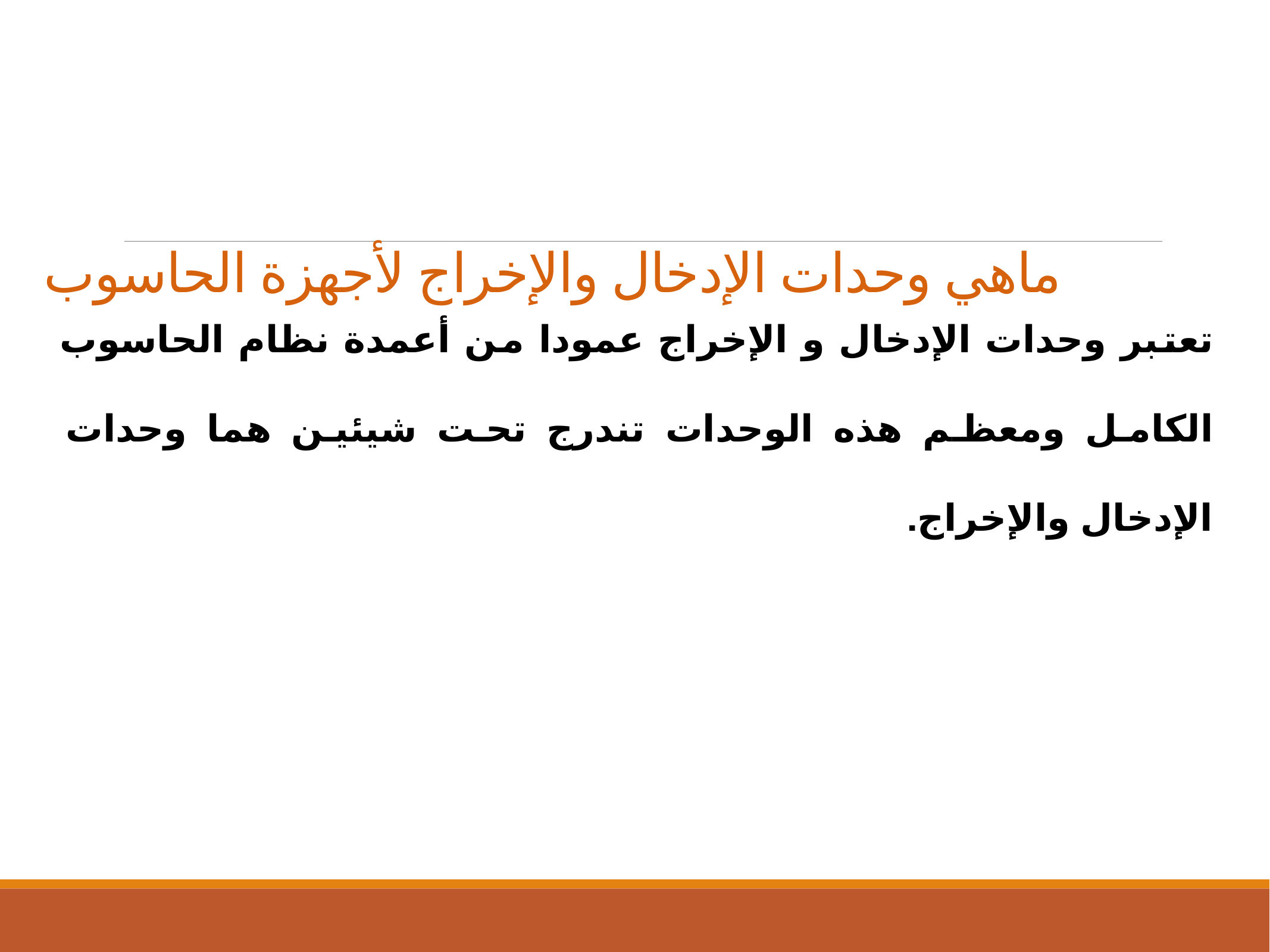

# ماهي وحدات الإدخال والإخراج لأجهزة الحاسوب
تعتبر وحدات الإدخال و الإخراج عمودا من أعمدة نظام الحاسوب الكامل ومعظم هذه الوحدات تندرج تحت شيئين هما وحدات الإدخال والإخراج.